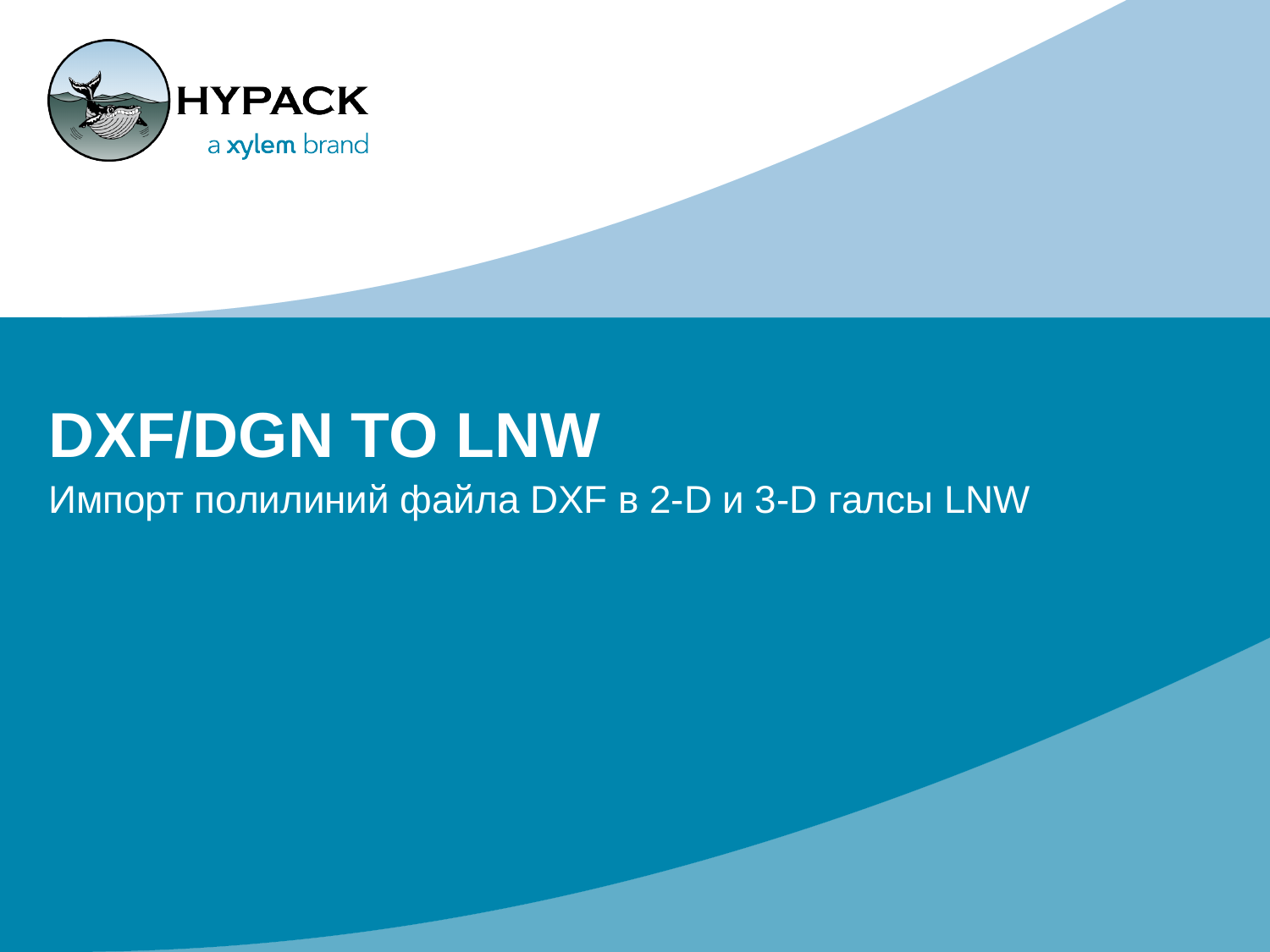

# DXF/DGN TO LNW
Импорт полилиний файла DXF в 2-D и 3-D галсы LNW